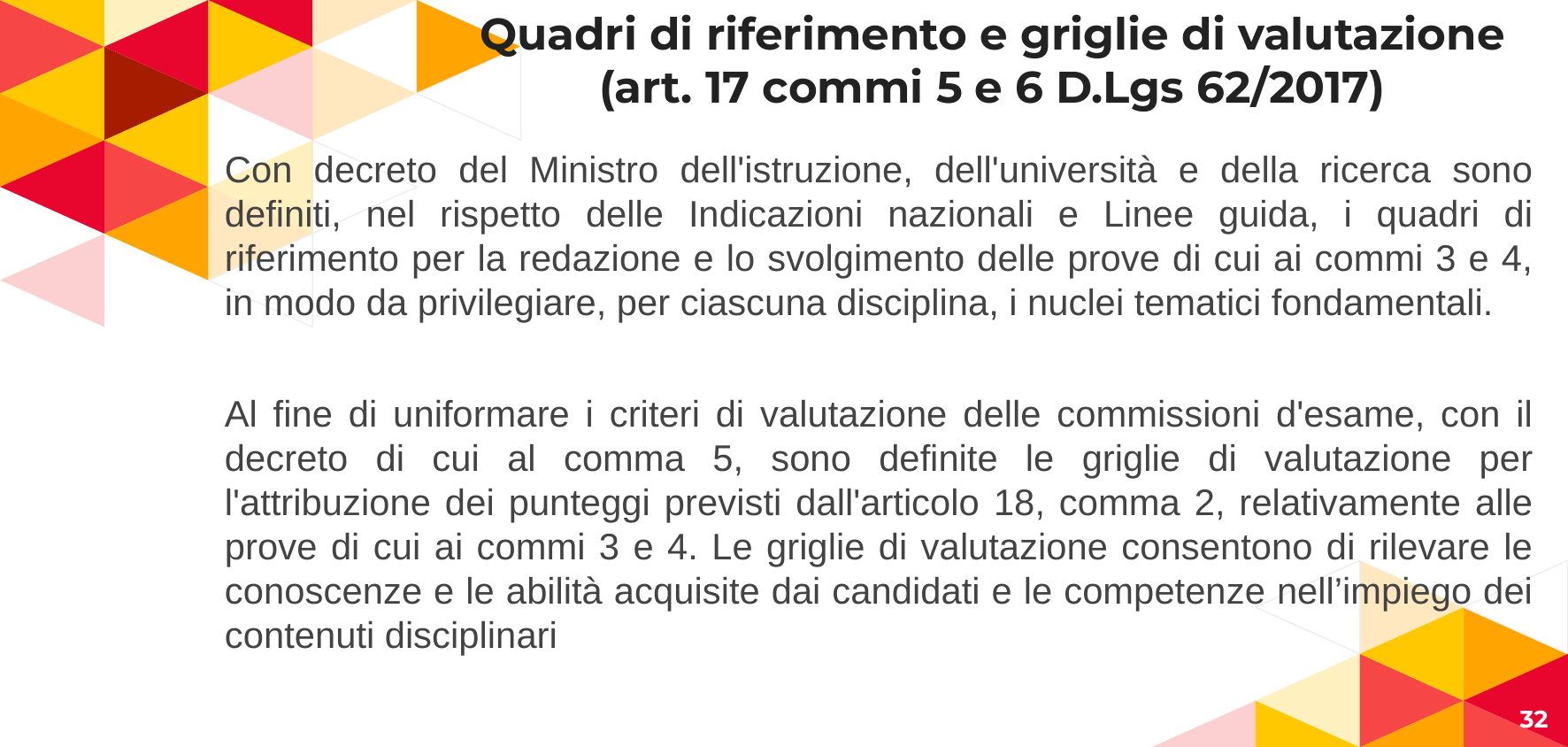

# Quadri di riferimento e griglie di valutazione (art. 17 commi 5 e 6 D.Lgs 62/2017)
Con decreto del Ministro dell'istruzione, dell'università e della ricerca sono definiti, nel rispetto delle Indicazioni nazionali e Linee guida, i quadri di riferimento per la redazione e lo svolgimento delle prove di cui ai commi 3 e 4, in modo da privilegiare, per ciascuna disciplina, i nuclei tematici fondamentali.

Al fine di uniformare i criteri di valutazione delle commissioni d'esame, con il decreto di cui al comma 5, sono definite le griglie di valutazione per l'attribuzione dei punteggi previsti dall'articolo 18, comma 2, relativamente alle prove di cui ai commi 3 e 4. Le griglie di valutazione consentono di rilevare le conoscenze e le abilità acquisite dai candidati e le competenze nell’impiego dei contenuti disciplinari

32